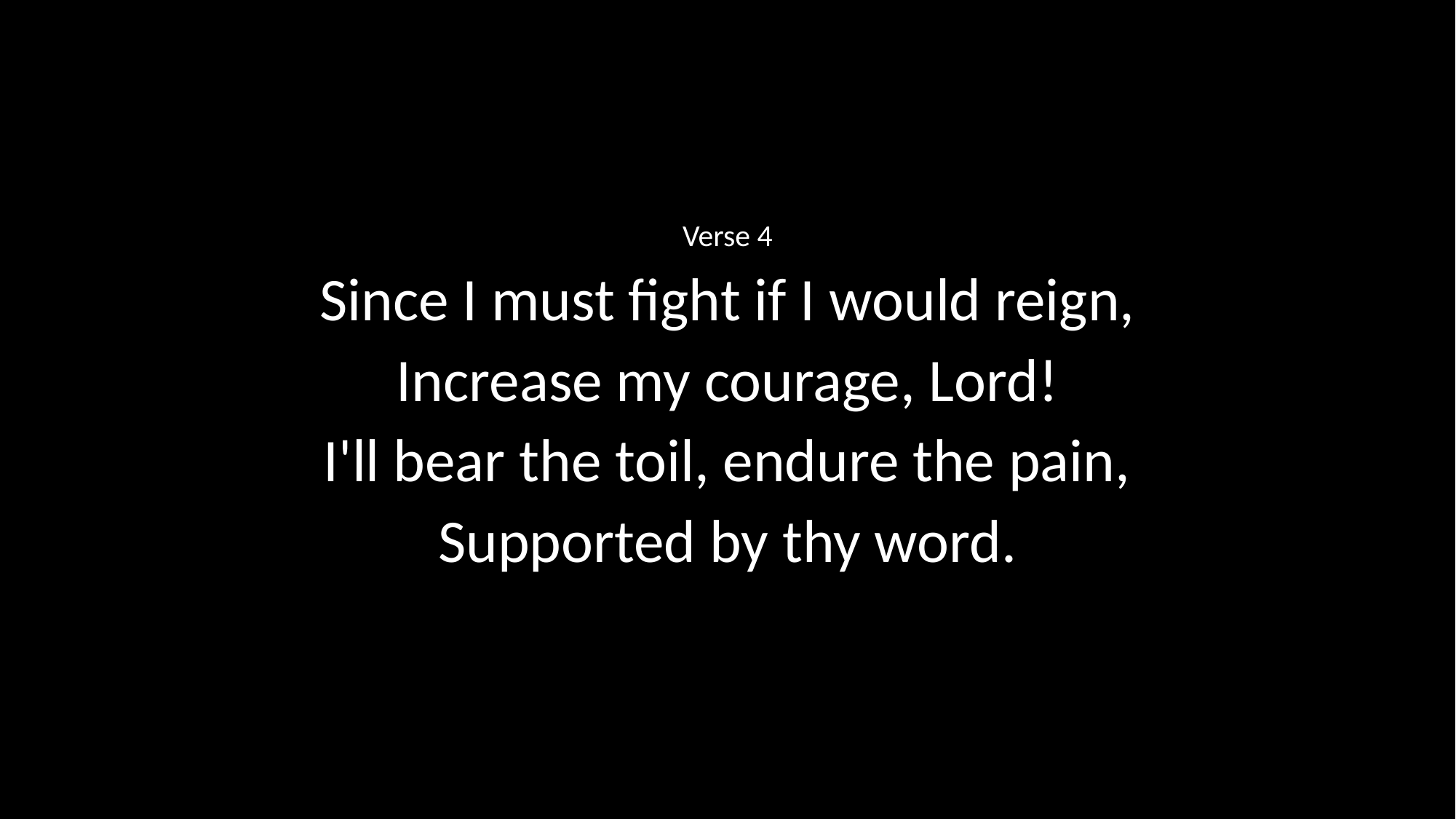

Verse 4
Since I must fight if I would reign,
Increase my courage, Lord!
I'll bear the toil, endure the pain,
Supported by thy word.